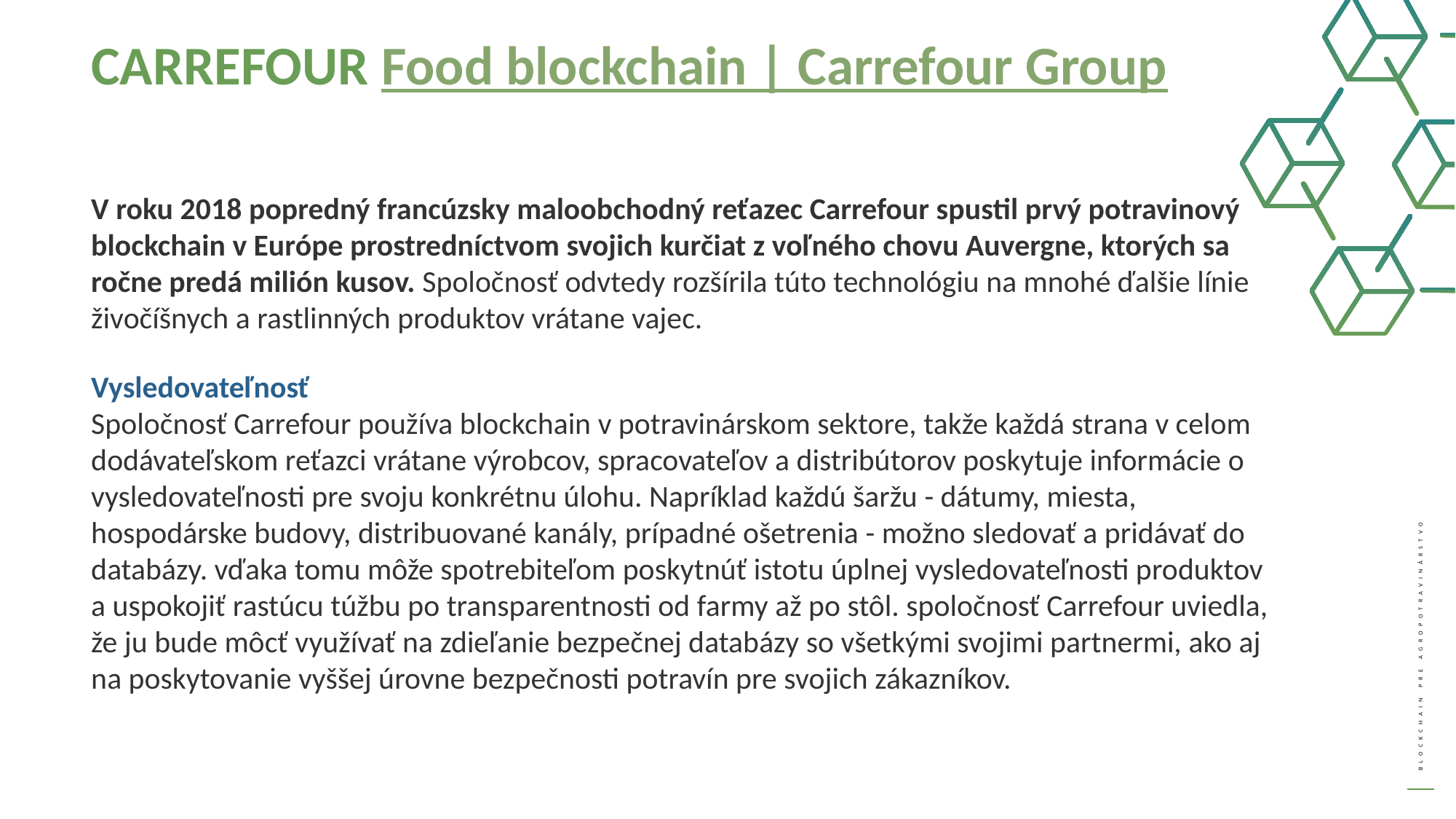

CARREFOUR Food blockchain | Carrefour Group
V roku 2018 popredný francúzsky maloobchodný reťazec Carrefour spustil prvý potravinový blockchain v Európe prostredníctvom svojich kurčiat z voľného chovu Auvergne, ktorých sa ročne predá milión kusov. Spoločnosť odvtedy rozšírila túto technológiu na mnohé ďalšie línie živočíšnych a rastlinných produktov vrátane vajec.

Vysledovateľnosť
Spoločnosť Carrefour používa blockchain v potravinárskom sektore, takže každá strana v celom dodávateľskom reťazci vrátane výrobcov, spracovateľov a distribútorov poskytuje informácie o vysledovateľnosti pre svoju konkrétnu úlohu. Napríklad každú šaržu - dátumy, miesta, hospodárske budovy, distribuované kanály, prípadné ošetrenia - možno sledovať a pridávať do databázy. vďaka tomu môže spotrebiteľom poskytnúť istotu úplnej vysledovateľnosti produktov a uspokojiť rastúcu túžbu po transparentnosti od farmy až po stôl. spoločnosť Carrefour uviedla, že ju bude môcť využívať na zdieľanie bezpečnej databázy so všetkými svojimi partnermi, ako aj na poskytovanie vyššej úrovne bezpečnosti potravín pre svojich zákazníkov.